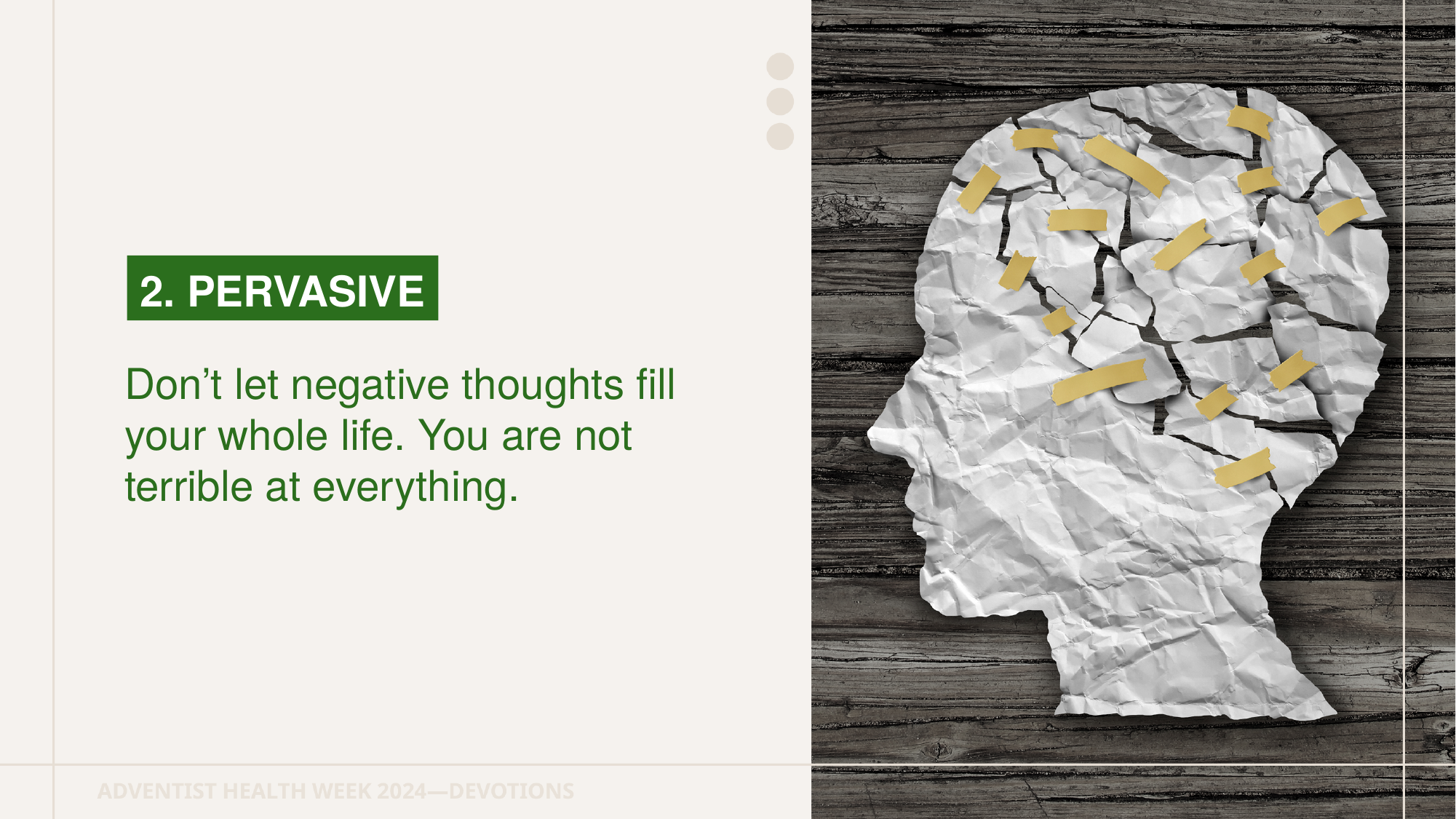

2. PERVASIVE
Don’t let negative thoughts fill your whole life. You are not terrible at everything.